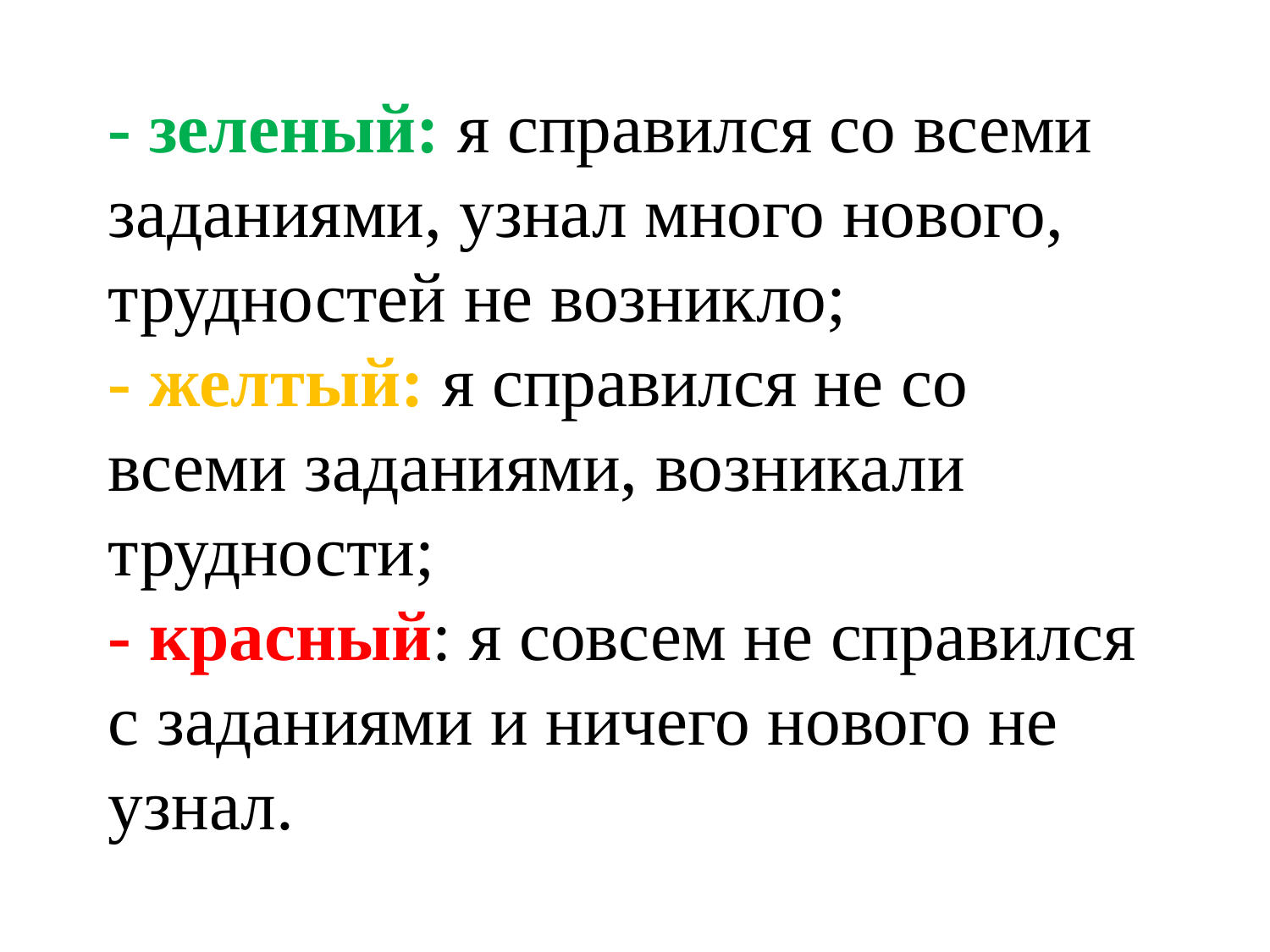

#
- зеленый: я справился со всеми заданиями, узнал много нового, трудностей не возникло;
- желтый: я справился не со всеми заданиями, возникали трудности;
- красный: я совсем не справился с заданиями и ничего нового не узнал.